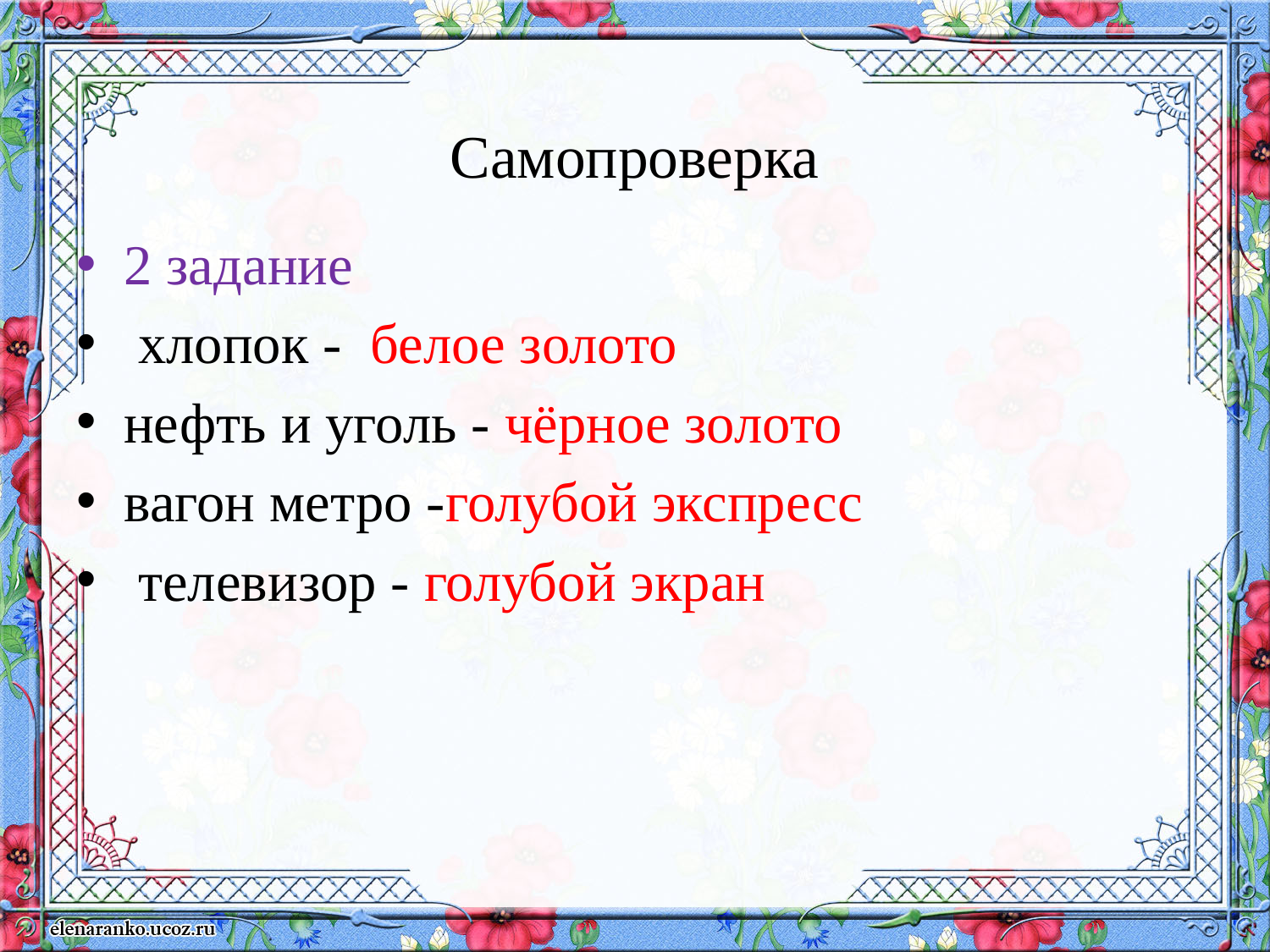

# Самопроверка
2 задание
 хлопок -  белое золото
нефть и уголь - чёрное золото
вагон метро -голубой экспресс
 телевизор - голубой экран